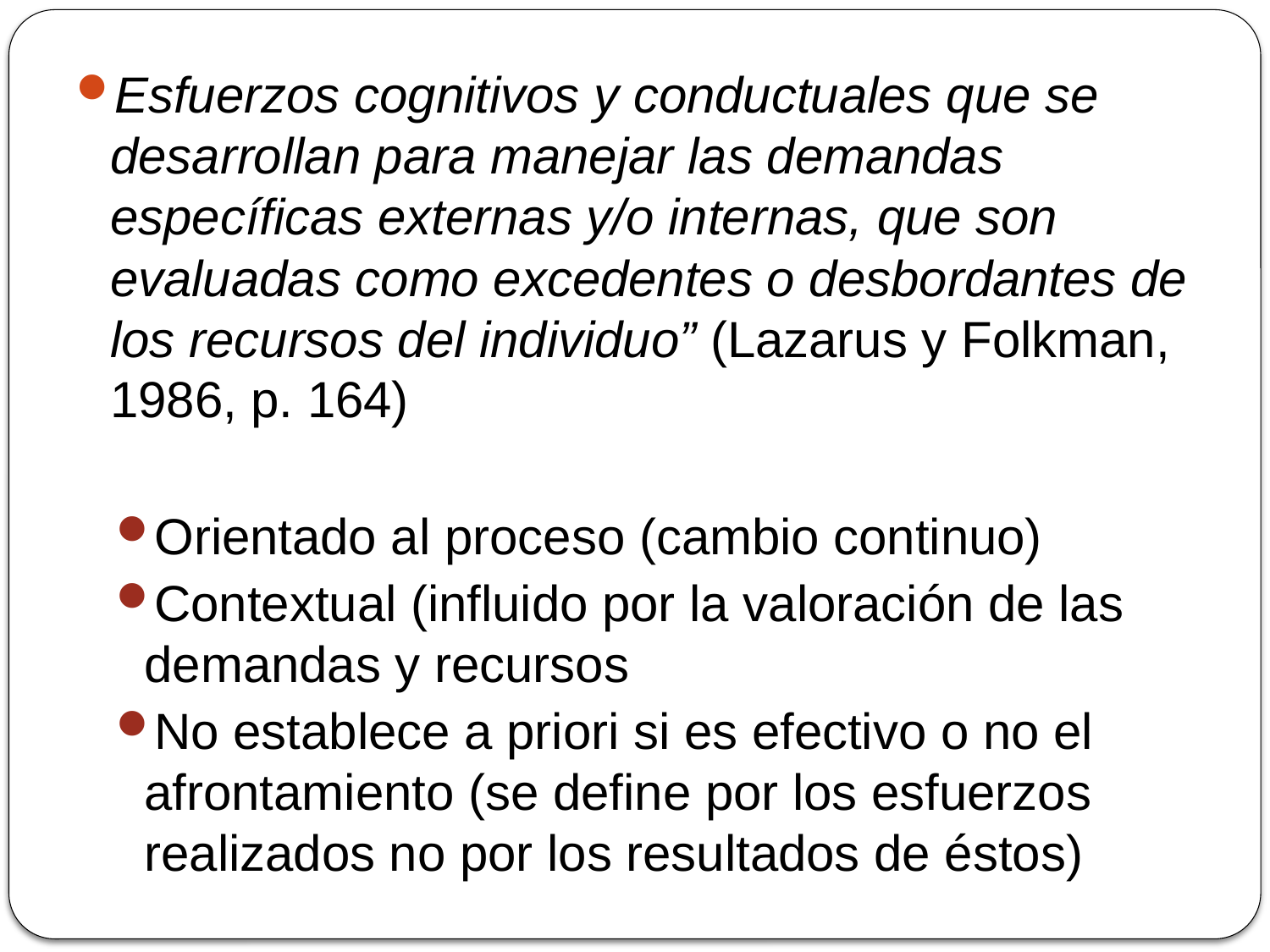

Esfuerzos cognitivos y conductuales que se desarrollan para manejar las demandas específicas externas y/o internas, que son evaluadas como excedentes o desbordantes de los recursos del individuo” (Lazarus y Folkman, 1986, p. 164)

Orientado al proceso (cambio continuo)
Contextual (influido por la valoración de las demandas y recursos
No establece a priori si es efectivo o no el afrontamiento (se define por los esfuerzos realizados no por los resultados de éstos)